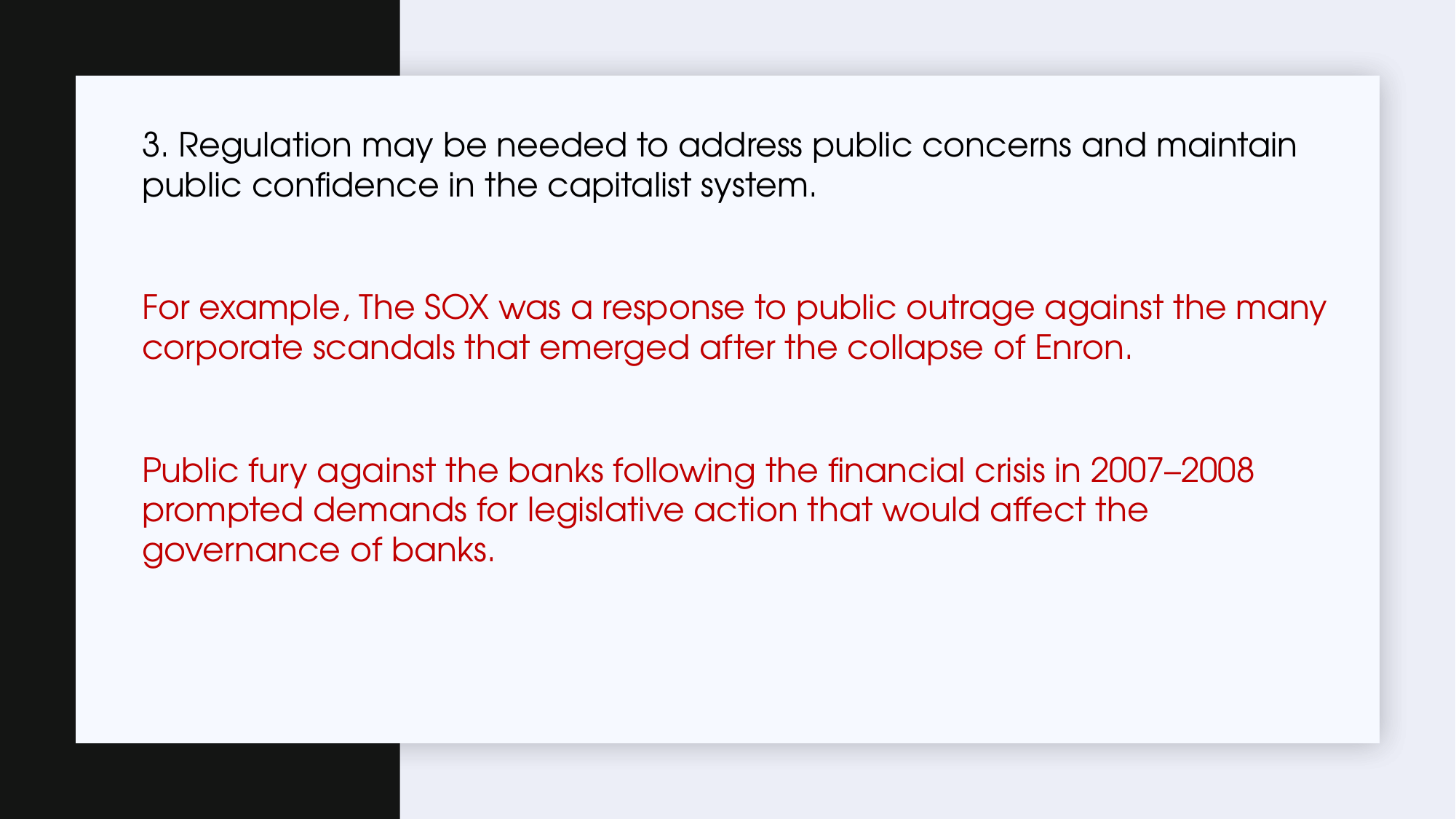

3. Regulation may be needed to address public concerns and maintain public confidence in the capitalist system.

For example, The SOX was a response to public outrage against the many corporate scandals that emerged after the collapse of Enron.

Public fury against the banks following the financial crisis in 2007–2008 prompted demands for legislative action that would affect the governance of banks.